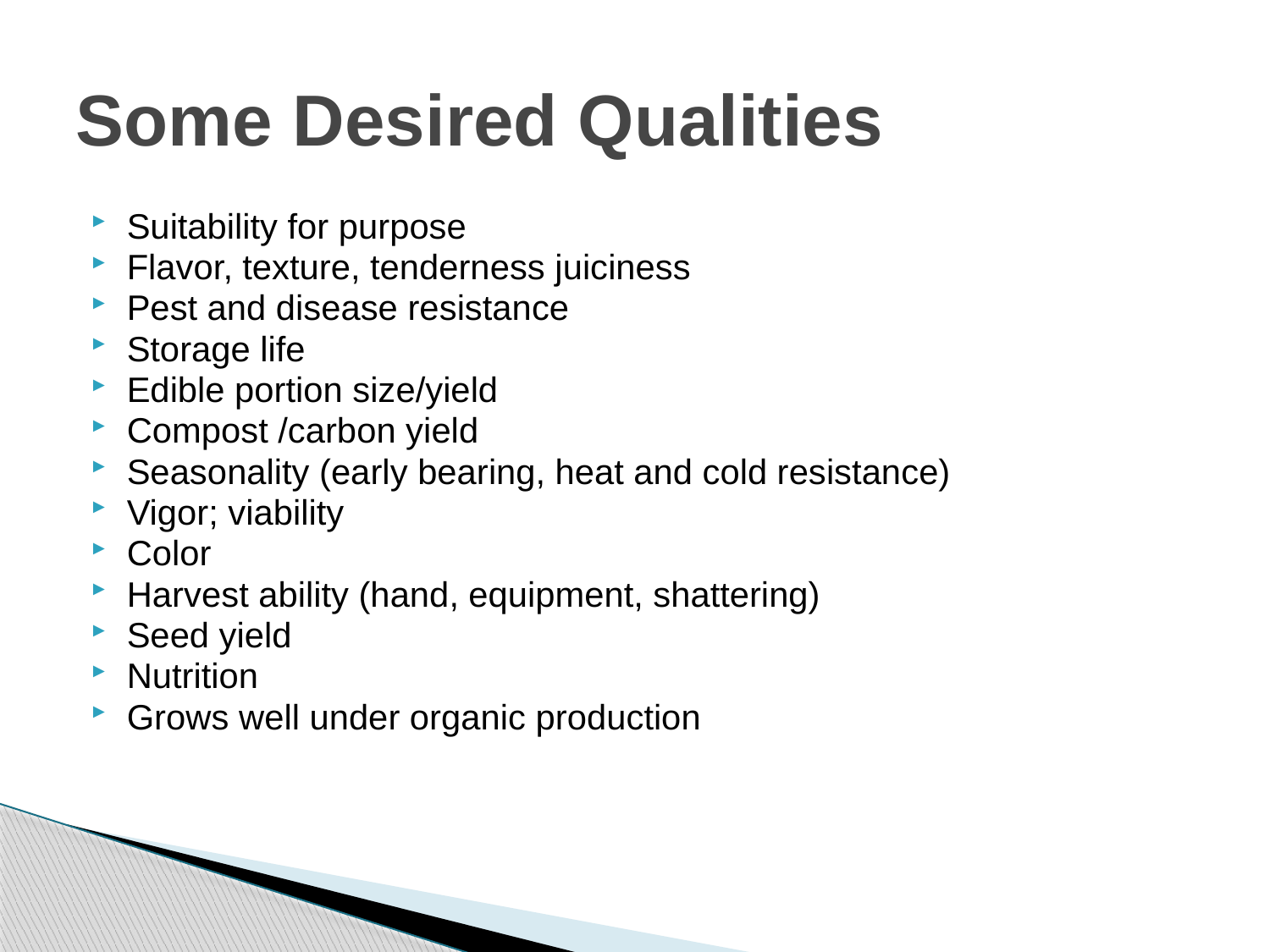

# Some Desired Qualities
Suitability for purpose
Flavor, texture, tenderness juiciness
Pest and disease resistance
Storage life
Edible portion size/yield
Compost /carbon yield
Seasonality (early bearing, heat and cold resistance)
Vigor; viability
Color
Harvest ability (hand, equipment, shattering)
Seed yield
Nutrition
Grows well under organic production